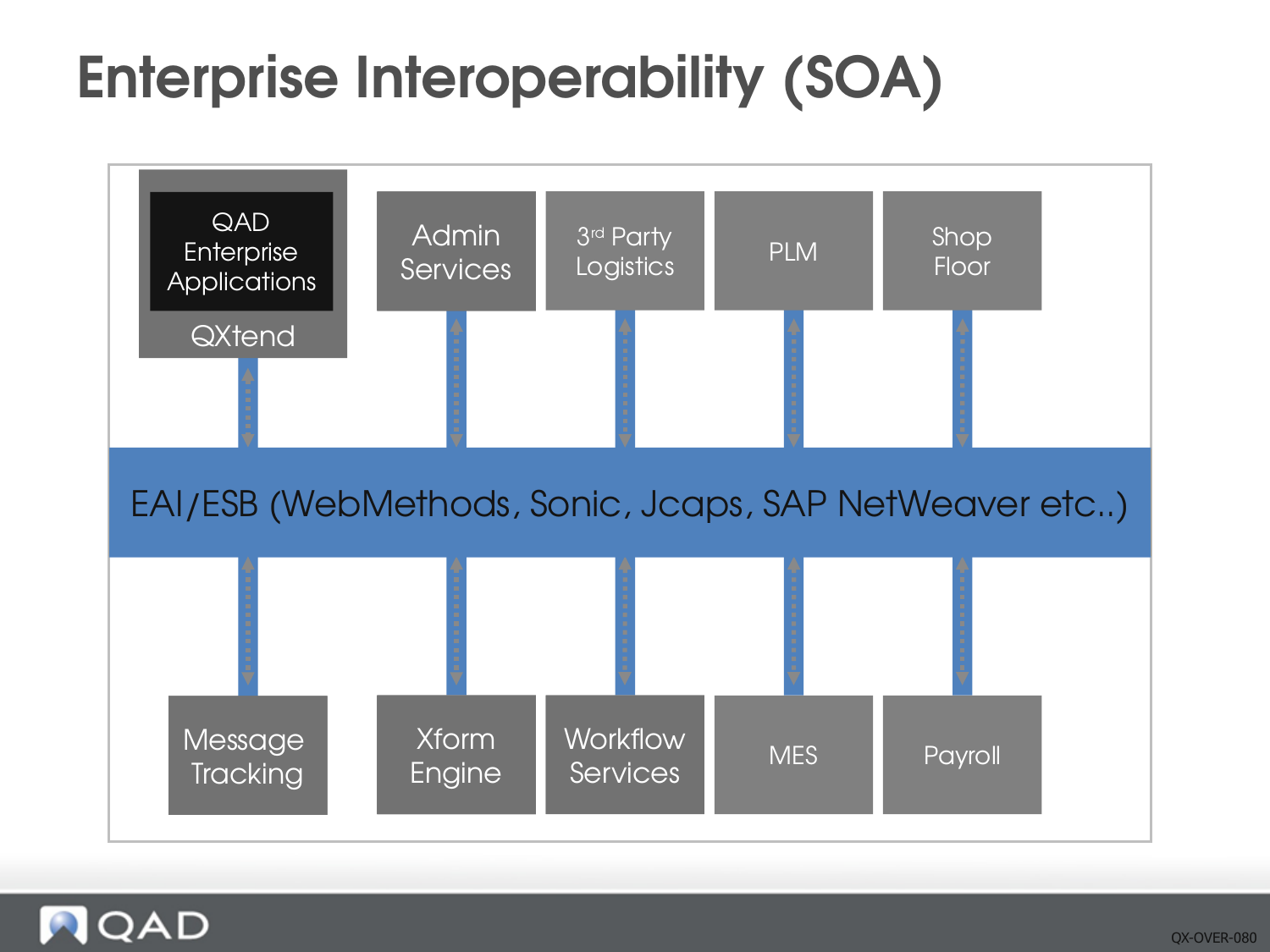

# Enterprise Interoperability (SOA)

QXtend
LIMS
3rd Party
Logistics
PLM
Shop
Floor
QAD Enterprise Applications
Admin
Services
Admin
Services

EAI/ESB (WebMethods, Sonic, Jcaps, SAP NetWeaver etc..)
EAI/ESB (WebMethods, Sonic, Jcaps, SAP NetWeaver etc..)

Xform
Engine
Xform
Engine
Order
Entry
Workflow
Services
Legacy
Apps
MES
Payroll
Message
Tracking
Message
Tracking
QX-OVER-080